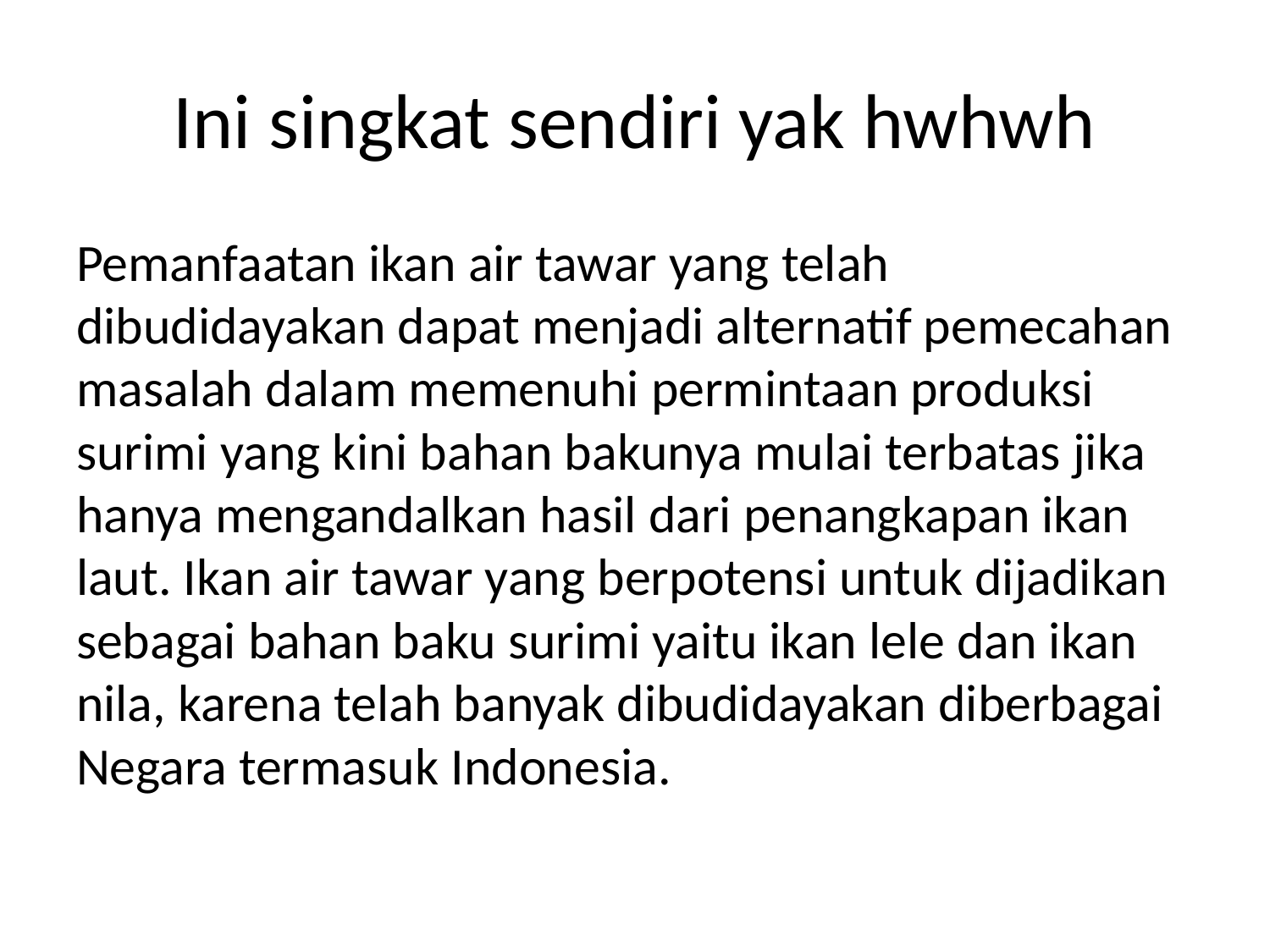

# Ini singkat sendiri yak hwhwh
Pemanfaatan ikan air tawar yang telah dibudidayakan dapat menjadi alternatif pemecahan masalah dalam memenuhi permintaan produksi surimi yang kini bahan bakunya mulai terbatas jika hanya mengandalkan hasil dari penangkapan ikan laut. Ikan air tawar yang berpotensi untuk dijadikan sebagai bahan baku surimi yaitu ikan lele dan ikan nila, karena telah banyak dibudidayakan diberbagai Negara termasuk Indonesia.